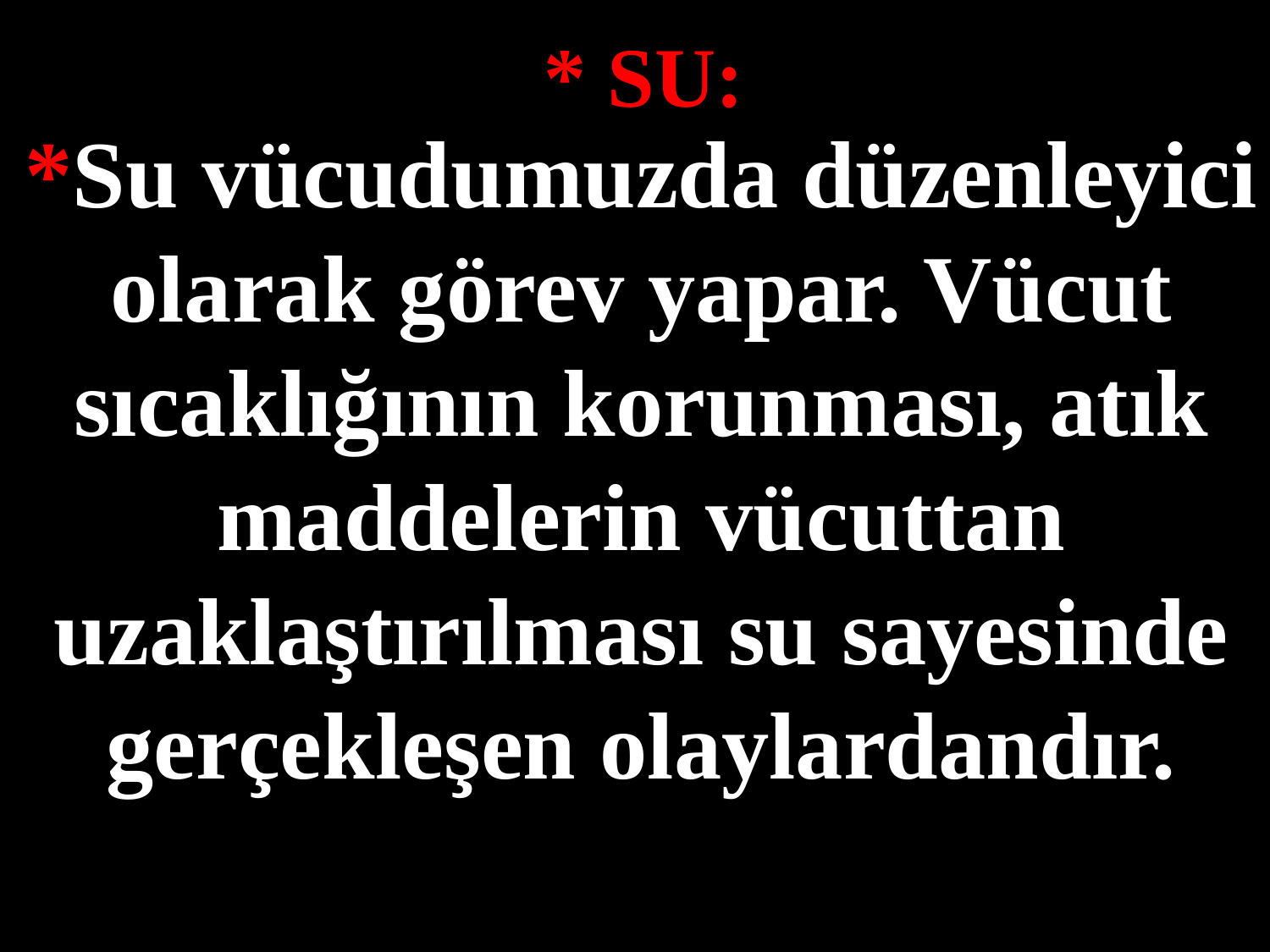

* SU:
*Su vücudumuzda düzenleyici olarak görev yapar. Vücut sıcaklığının korunması, atık maddelerin vücuttan uzaklaştırılması su sayesinde gerçekleşen olaylardandır.
#